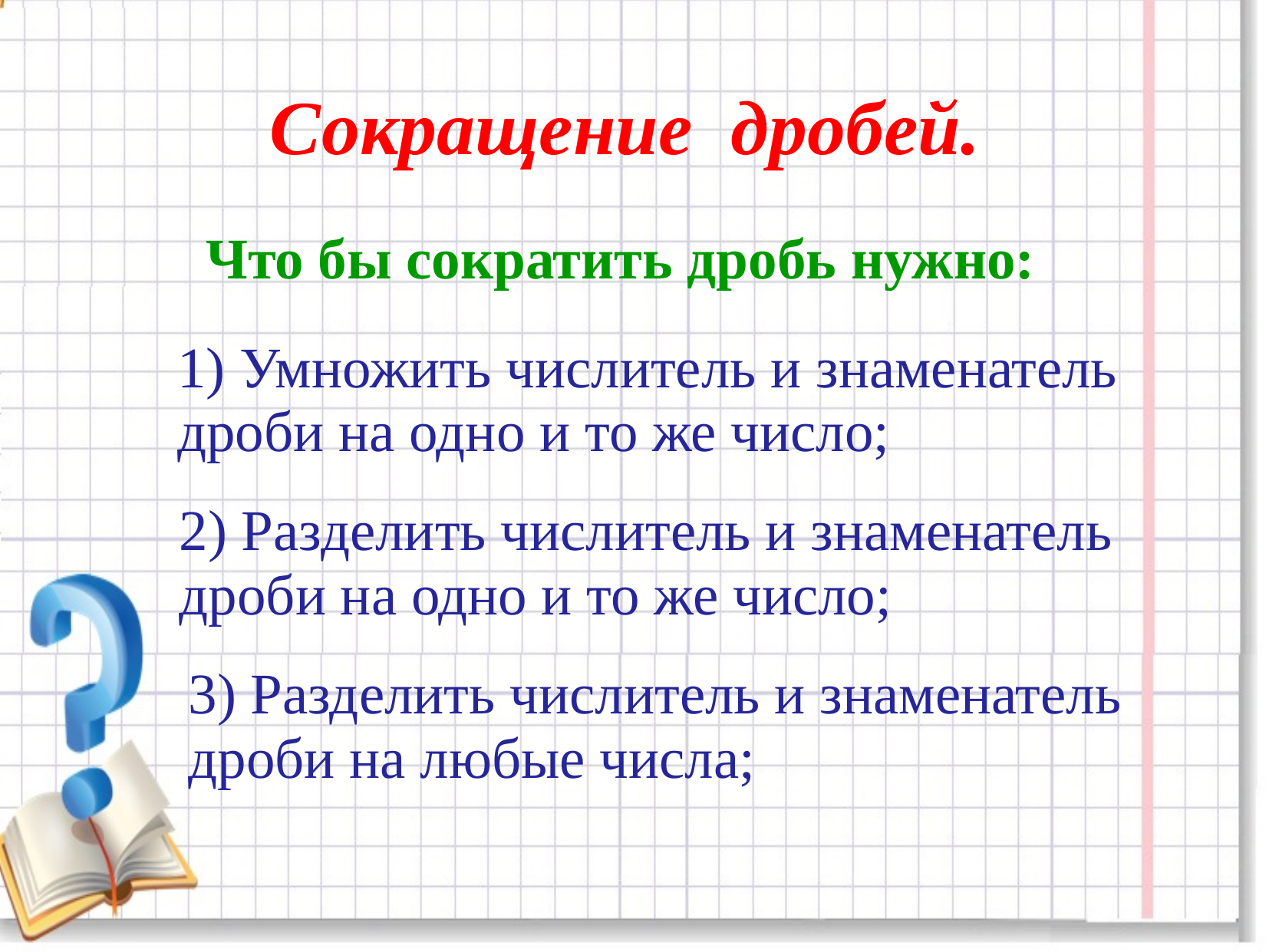

# Сокращение  дробей.
Что бы сократить дробь нужно:

1) Умножить числитель и знаменатель
дроби на одно и то же число;
2) Разделить числитель и знаменатель
дроби на одно и то же число;
3) Разделить числитель и знаменатель
дроби на любые числа;